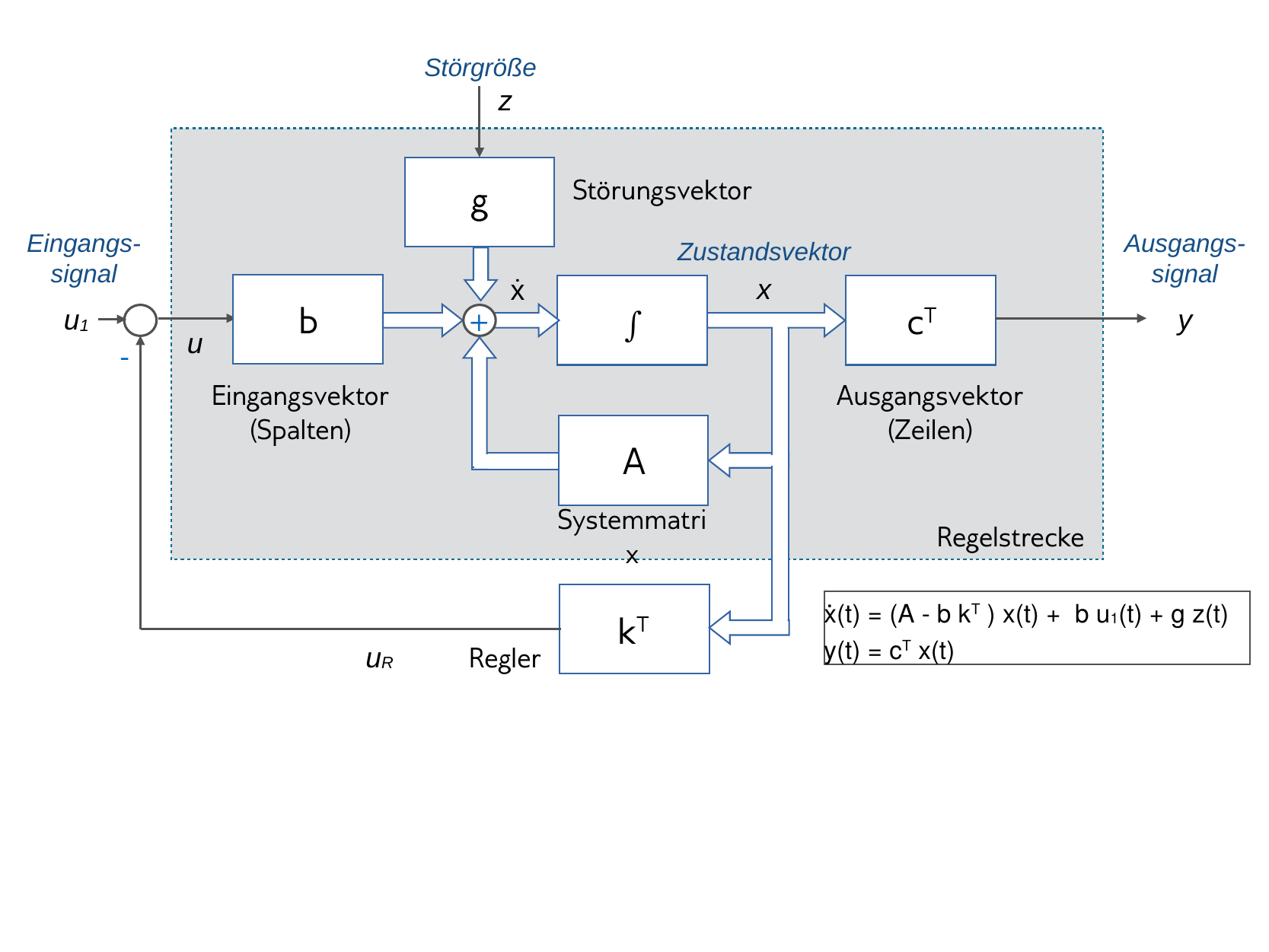

Störgröße
z

Störungsvektor

g
Eingangs-signal
Ausgangs-signal
Zustandsvektor

ẋ
x

∫
b
cT
+
u1
y

-

u

Eingangsvektor
(Spalten)
Ausgangsvektor
(Zeilen)

A

Systemmatrix
Regelstrecke
ẋ(t) = (A - b kT ) x(t) +  b u1(t) + g z(t)
y(t) = cT x(t)

kT

Regler
uR